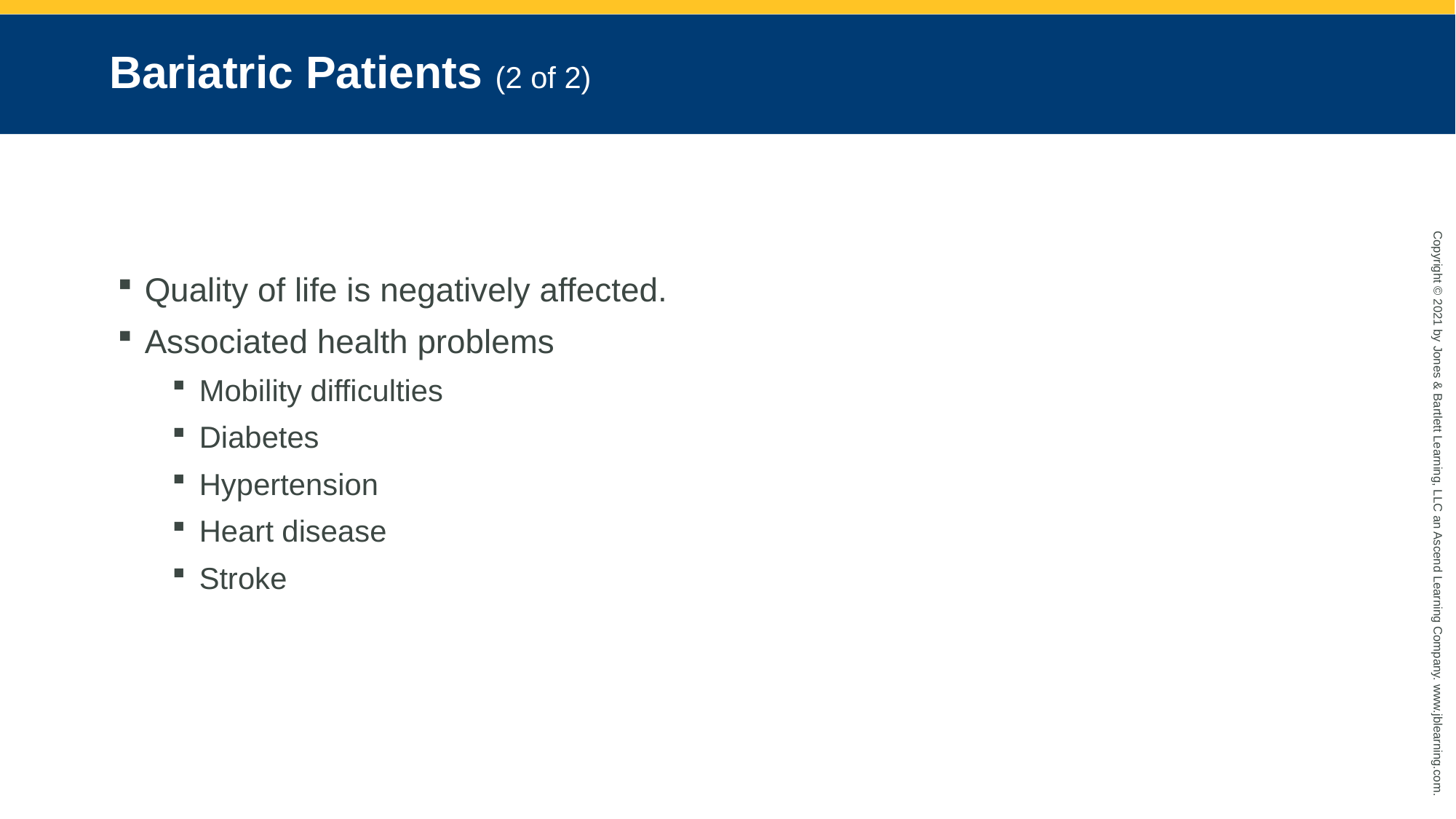

# Bariatric Patients (2 of 2)
Quality of life is negatively affected.
Associated health problems
Mobility difficulties
Diabetes
Hypertension
Heart disease
Stroke